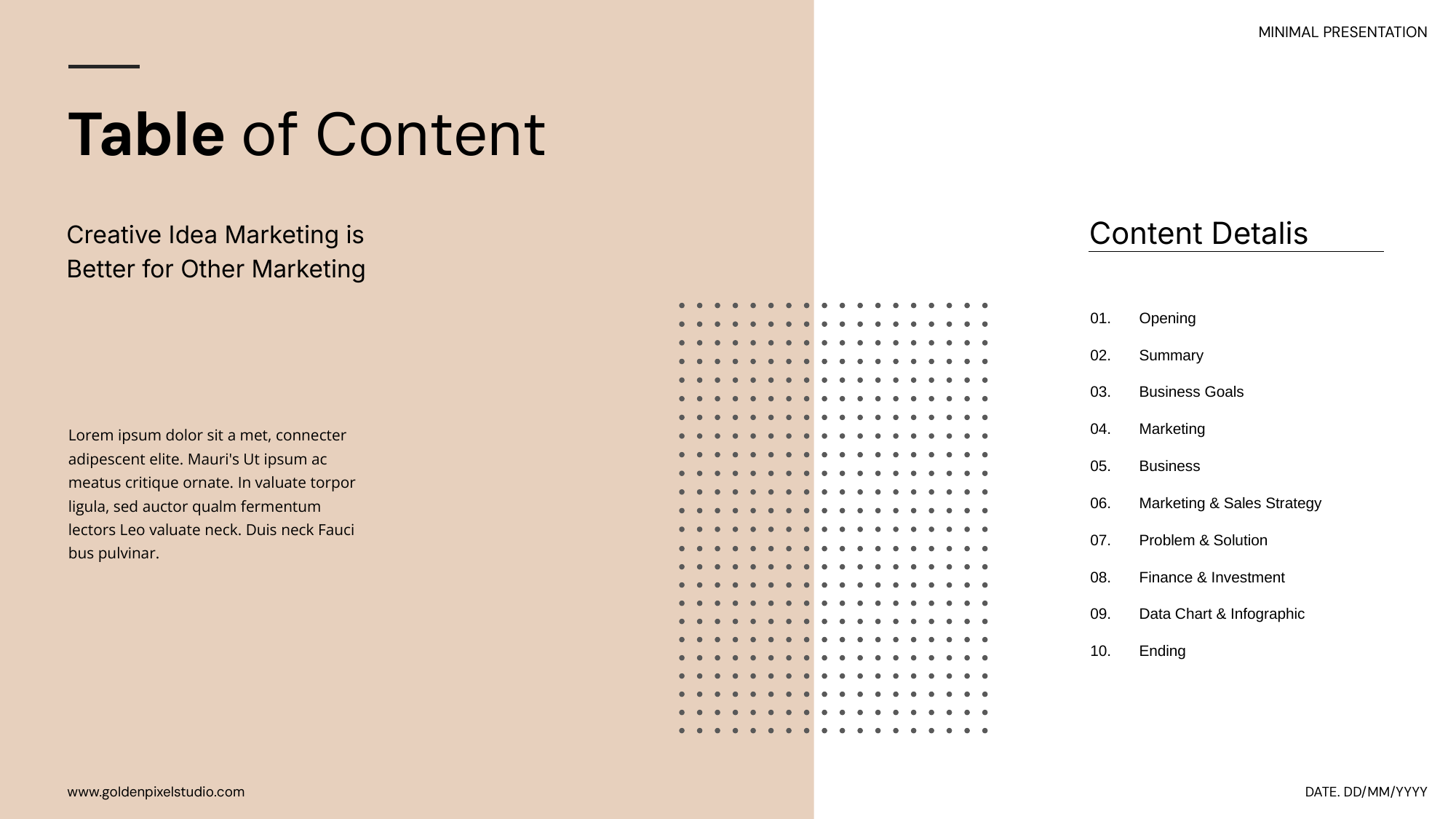

MINIMAL PRESENTATION
Table of Content
Creative Idea Marketing is Better for Other Marketing
Content Detalis

01.
Opening
02.
Summary
03.
Business Goals
04.
Marketing
Lorem ipsum dolor sit a met, connecter adipescent elite. Mauri's Ut ipsum ac meatus critique ornate. In valuate torpor ligula, sed auctor qualm fermentum lectors Leo valuate neck. Duis neck Fauci bus pulvinar.
05.
Business
06.
Marketing & Sales Strategy
07.
Problem & Solution
08.
Finance & Investment
09.
Data Chart & Infographic
10.
Ending
www.goldenpixelstudio.com
DATE. DD/MM/YYYY